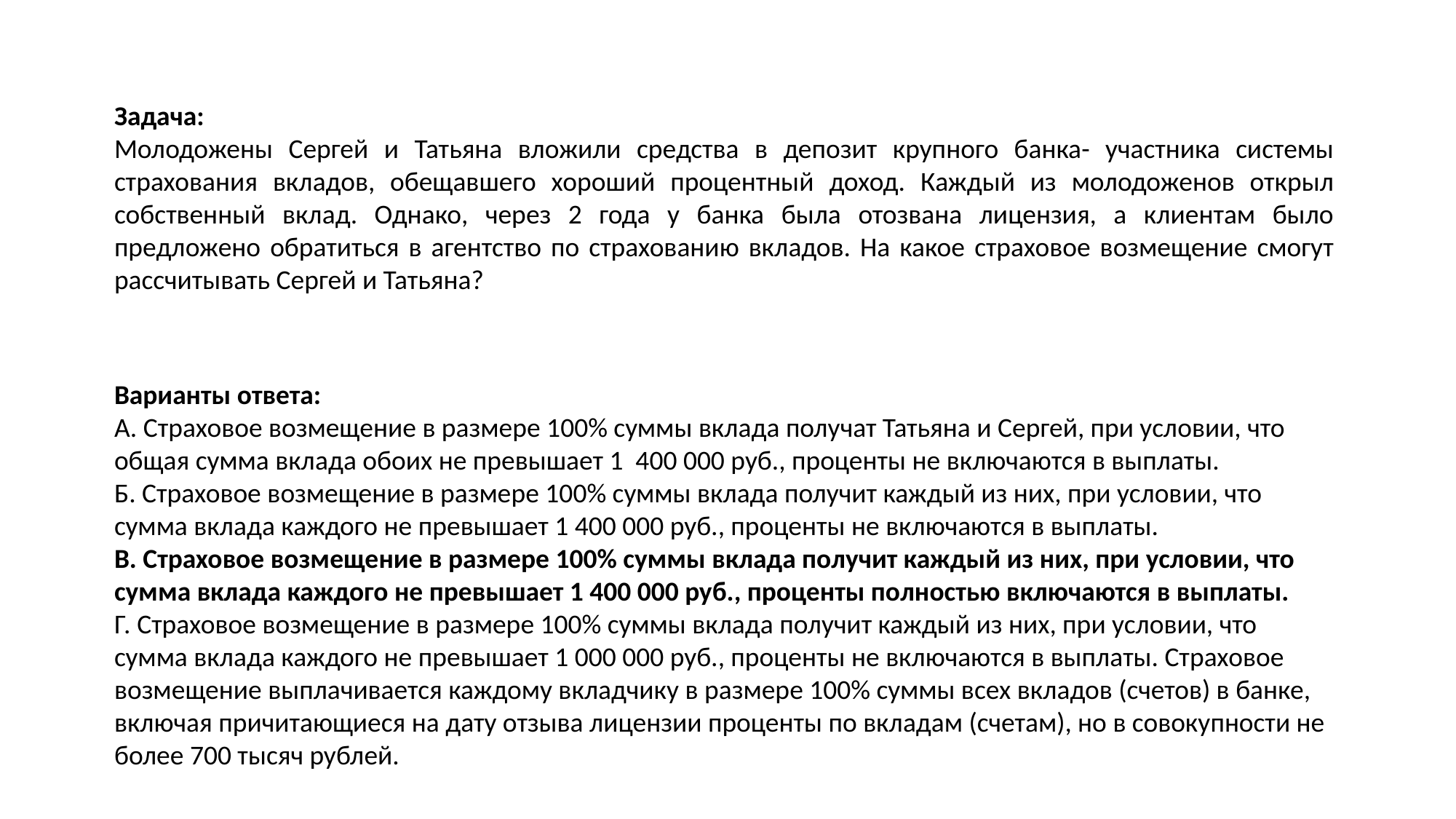

Задача:
Молодожены Сергей и Татьяна вложили средства в депозит крупного банка- участника системы страхования вкладов, обещавшего хороший процентный доход. Каждый из молодоженов открыл собственный вклад. Однако, через 2 года у банка была отозвана лицензия, а клиентам было предложено обратиться в агентство по страхованию вкладов. На какое страховое возмещение смогут рассчитывать Сергей и Татьяна?
Варианты ответа:
А. Страховое возмещение в размере 100% суммы вклада получат Татьяна и Сергей, при условии, что общая сумма вклада обоих не превышает 1  400 000 руб., проценты не включаются в выплаты.
Б. Страховое возмещение в размере 100% суммы вклада получит каждый из них, при условии, что сумма вклада каждого не превышает 1 400 000 руб., проценты не включаются в выплаты.
В. Страховое возмещение в размере 100% суммы вклада получит каждый из них, при условии, что сумма вклада каждого не превышает 1 400 000 руб., проценты полностью включаются в выплаты.
Г. Страховое возмещение в размере 100% суммы вклада получит каждый из них, при условии, что сумма вклада каждого не превышает 1 000 000 руб., проценты не включаются в выплаты. Страховое возмещение выплачивается каждому вкладчику в размере 100% суммы всех вкладов (счетов) в банке, включая причитающиеся на дату отзыва лицензии проценты по вкладам (счетам), но в совокупности не более 700 тысяч рублей.